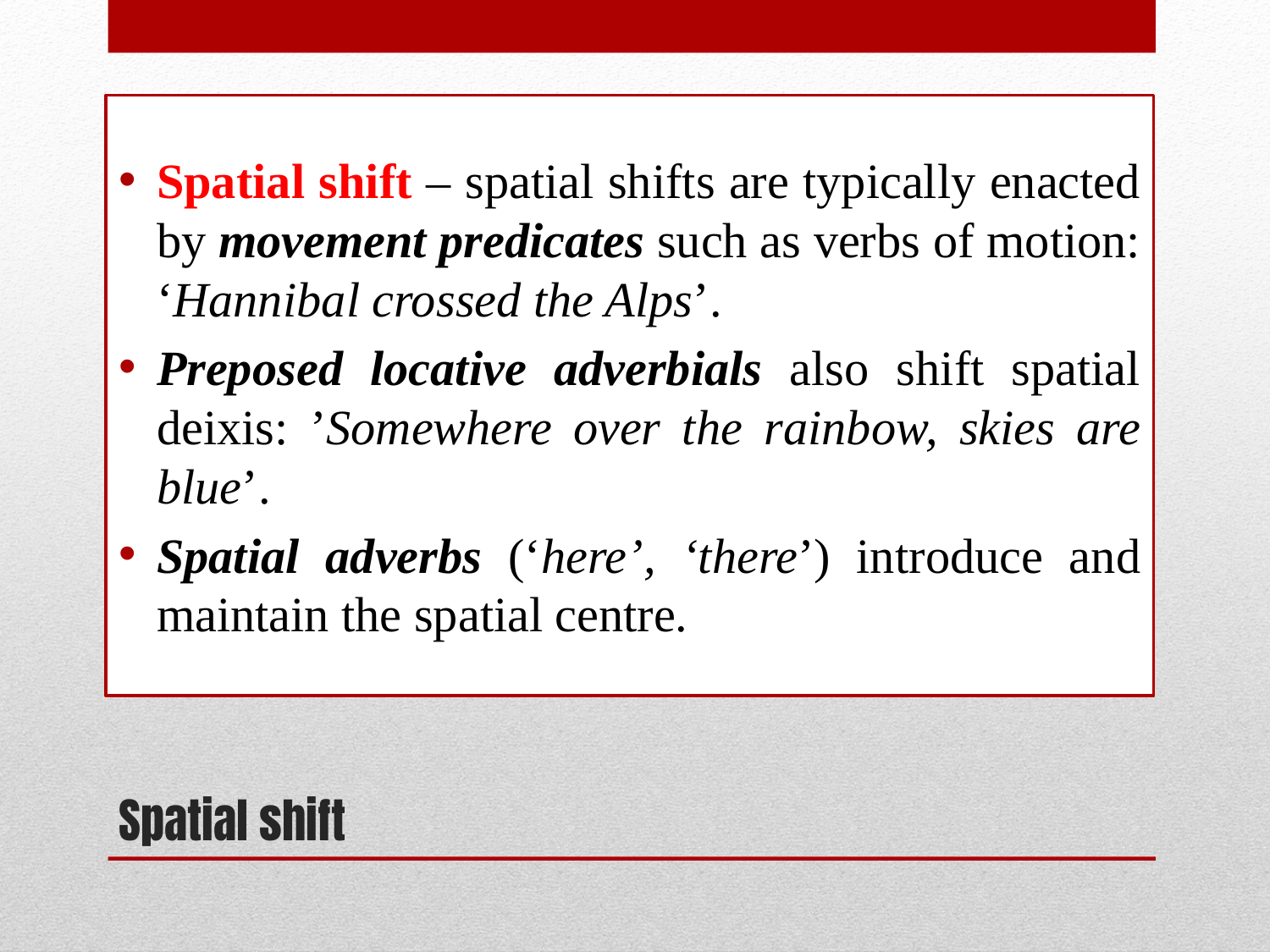

Spatial shift – spatial shifts are typically enacted by movement predicates such as verbs of motion: ‘Hannibal crossed the Alps’.
Preposed locative adverbials also shift spatial deixis: ’Somewhere over the rainbow, skies are blue’.
Spatial adverbs (‘here’, ‘there’) introduce and maintain the spatial centre.
# Spatial shift